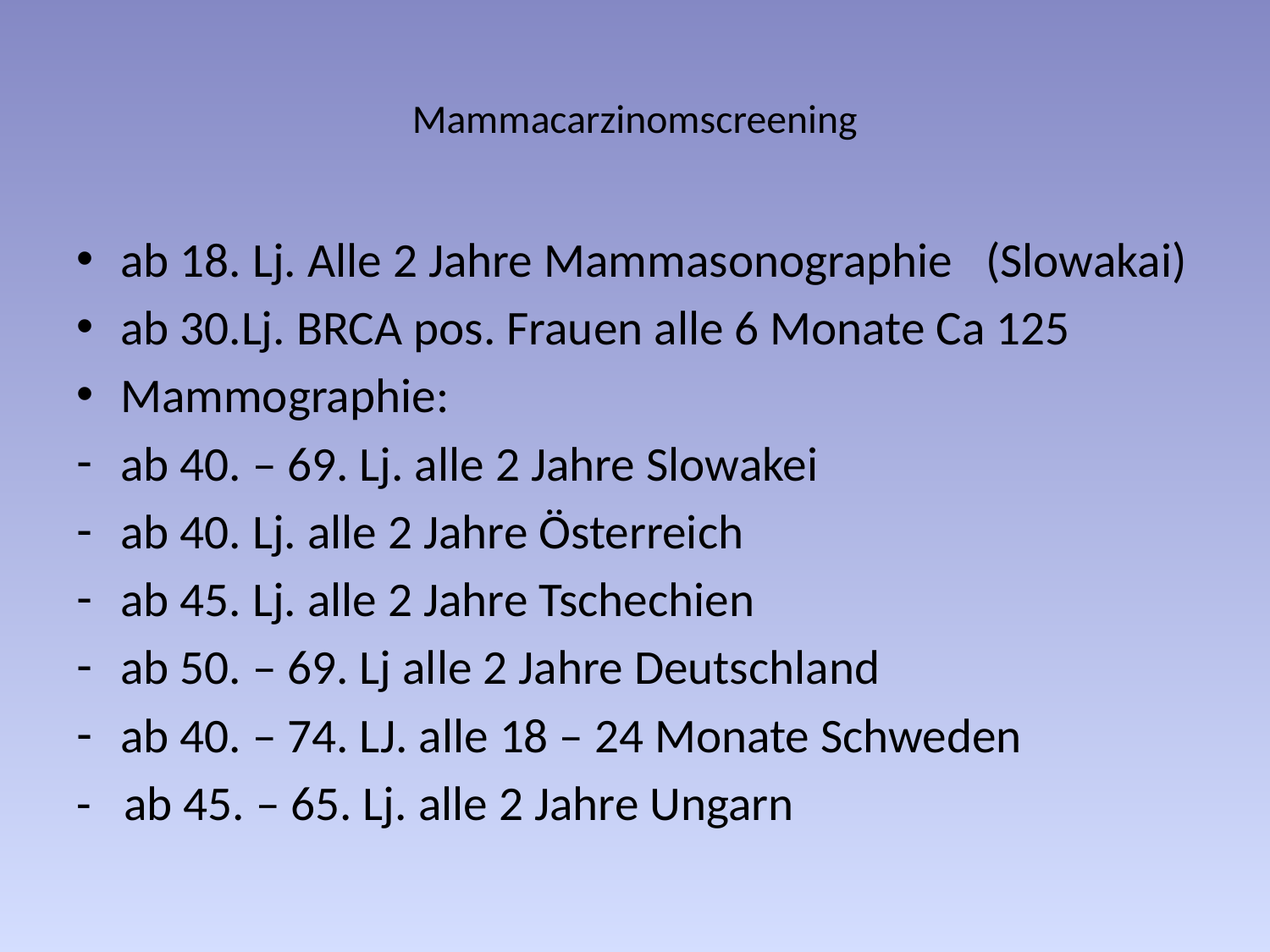

# Mammacarzinomscreening
ab 18. Lj. Alle 2 Jahre Mammasonographie   (Slowakai)
ab 30.Lj. BRCA pos. Frauen alle 6 Monate Ca 125
Mammographie:
ab 40. – 69. Lj. alle 2 Jahre Slowakei
ab 40. Lj. alle 2 Jahre Österreich
ab 45. Lj. alle 2 Jahre Tschechien
ab 50. – 69. Lj alle 2 Jahre Deutschland
ab 40. – 74. LJ. alle 18 – 24 Monate Schweden
-   ab 45. – 65. Lj. alle 2 Jahre Ungarn